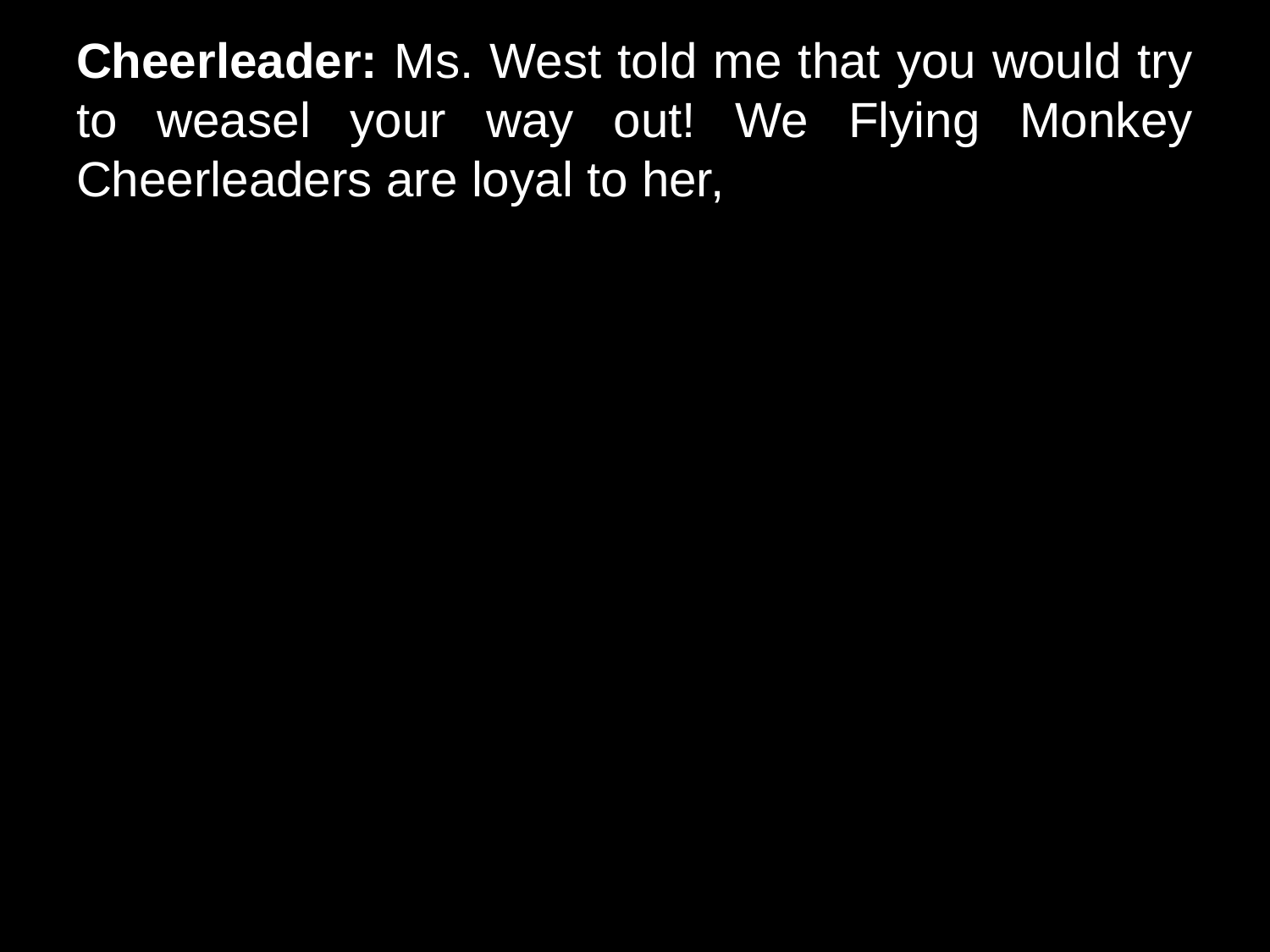

# Cheerleader: Ms. West told me that you would try to weasel your way out! We Flying Monkey Cheerleaders are loyal to her,